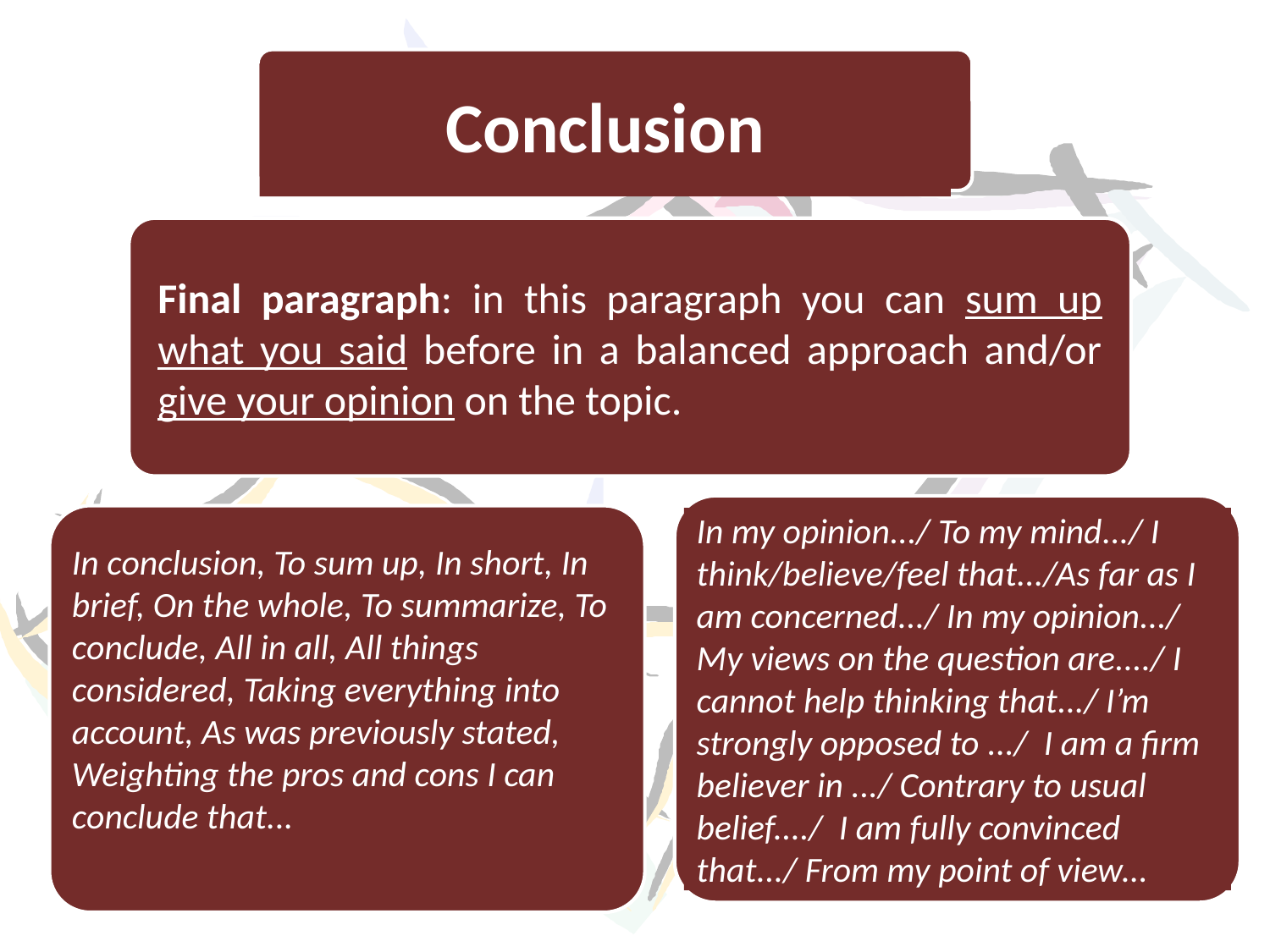

Conclusion

Final paragraph: in this paragraph you can sum up what you said before in a balanced approach and/or give your opinion on the topic.

In my opinion.../ To my mind.../ I think/believe/feel that.../As far as I am concerned.../ In my opinion.../ My views on the question are..../ I cannot help thinking that.../ I’m strongly opposed to .../  I am a firm believer in .../ Contrary to usual belief..../  I am fully convinced that.../ From my point of view...

In conclusion, To sum up, In short, In brief, On the whole, To summarize, To conclude, All in all, All things considered, Taking everything into account, As was previously stated, Weighting the pros and cons I can conclude that...